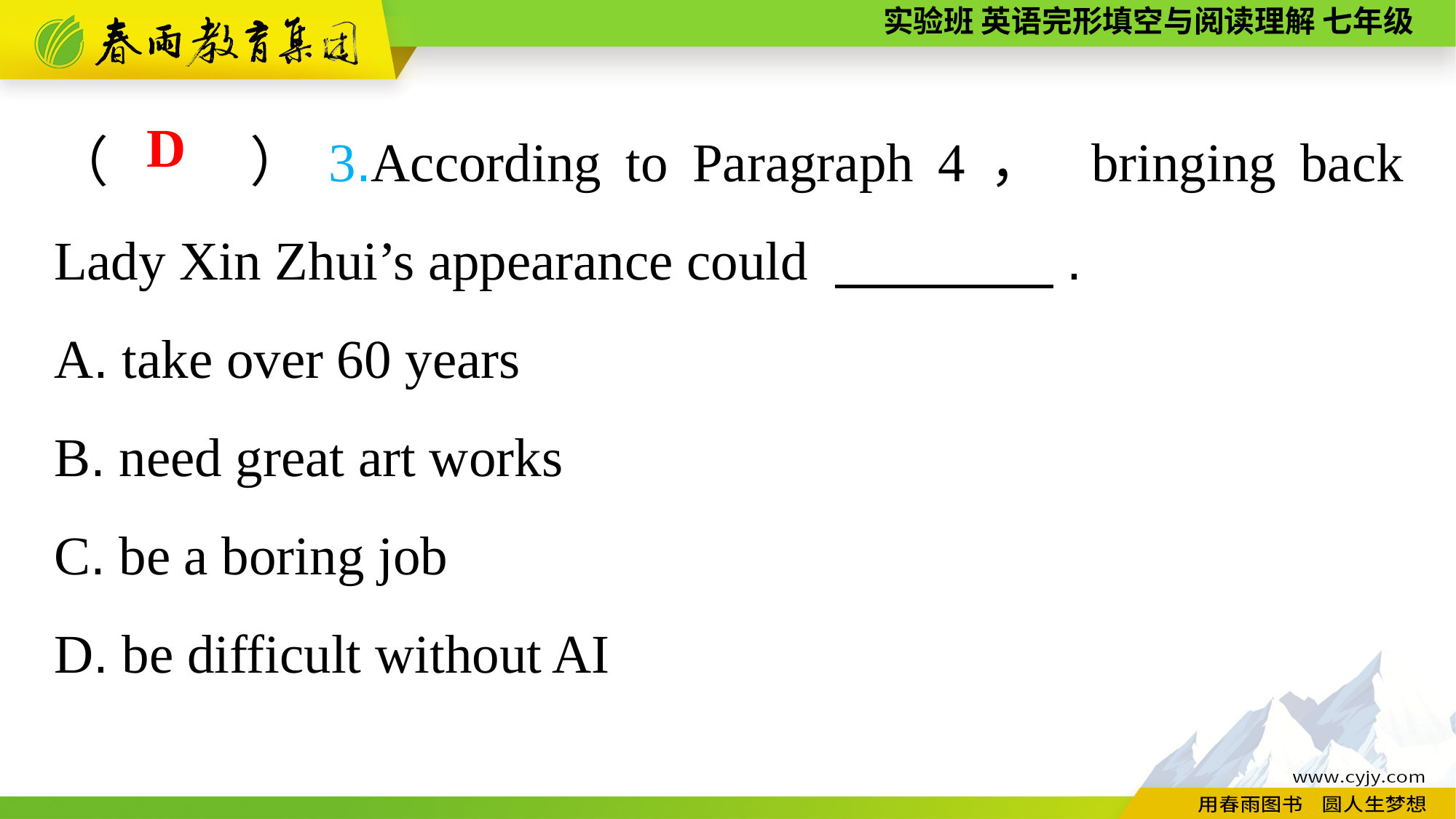

（　　）3.According to Paragraph 4， bringing back Lady Xin Zhui’s appearance could 　　　　.
A. take over 60 years
B. need great art works
C. be a boring job
D. be difficult without AI
D